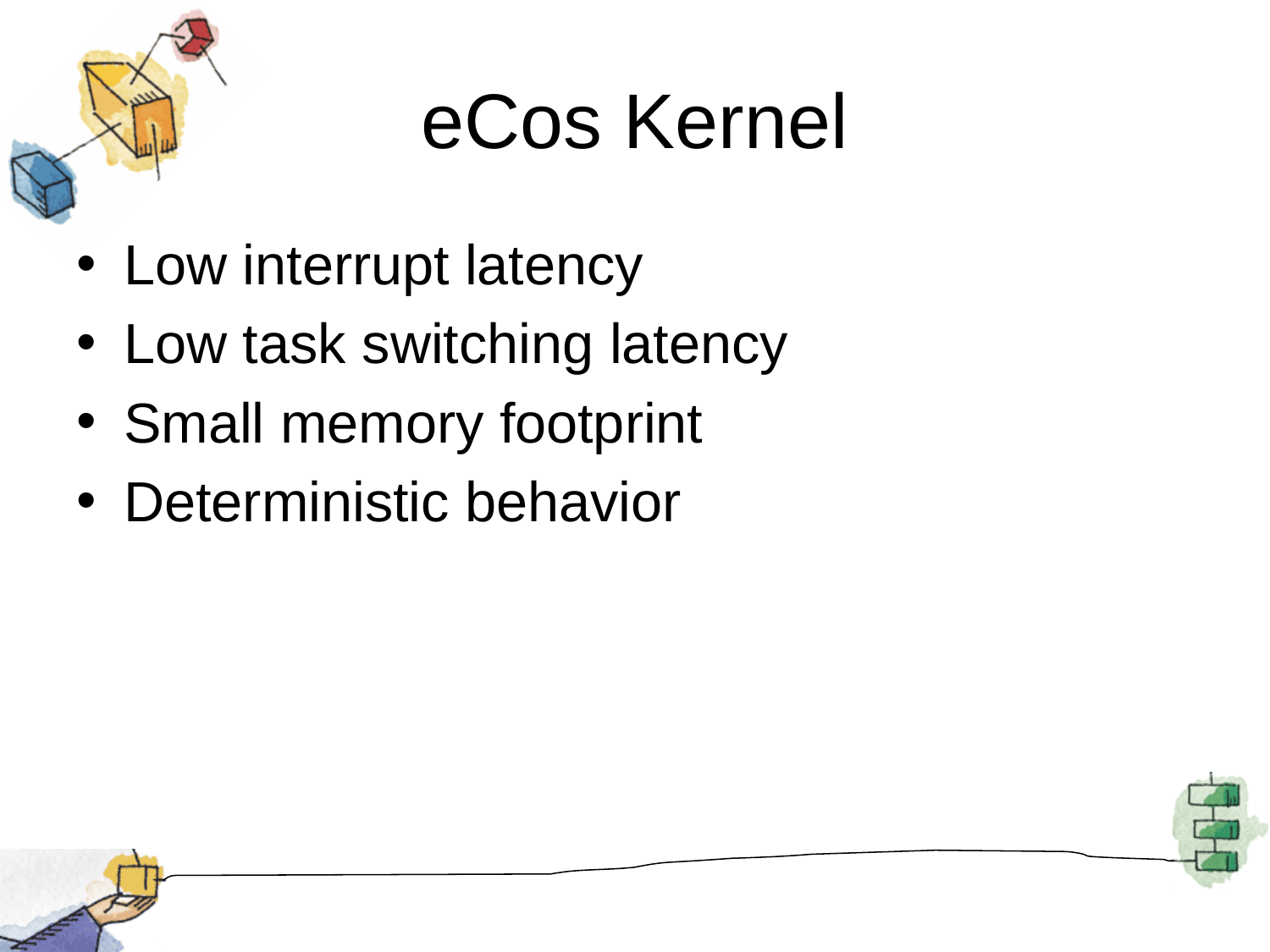

# eCos Kernel
Low interrupt latency
Low task switching latency
Small memory footprint
Deterministic behavior